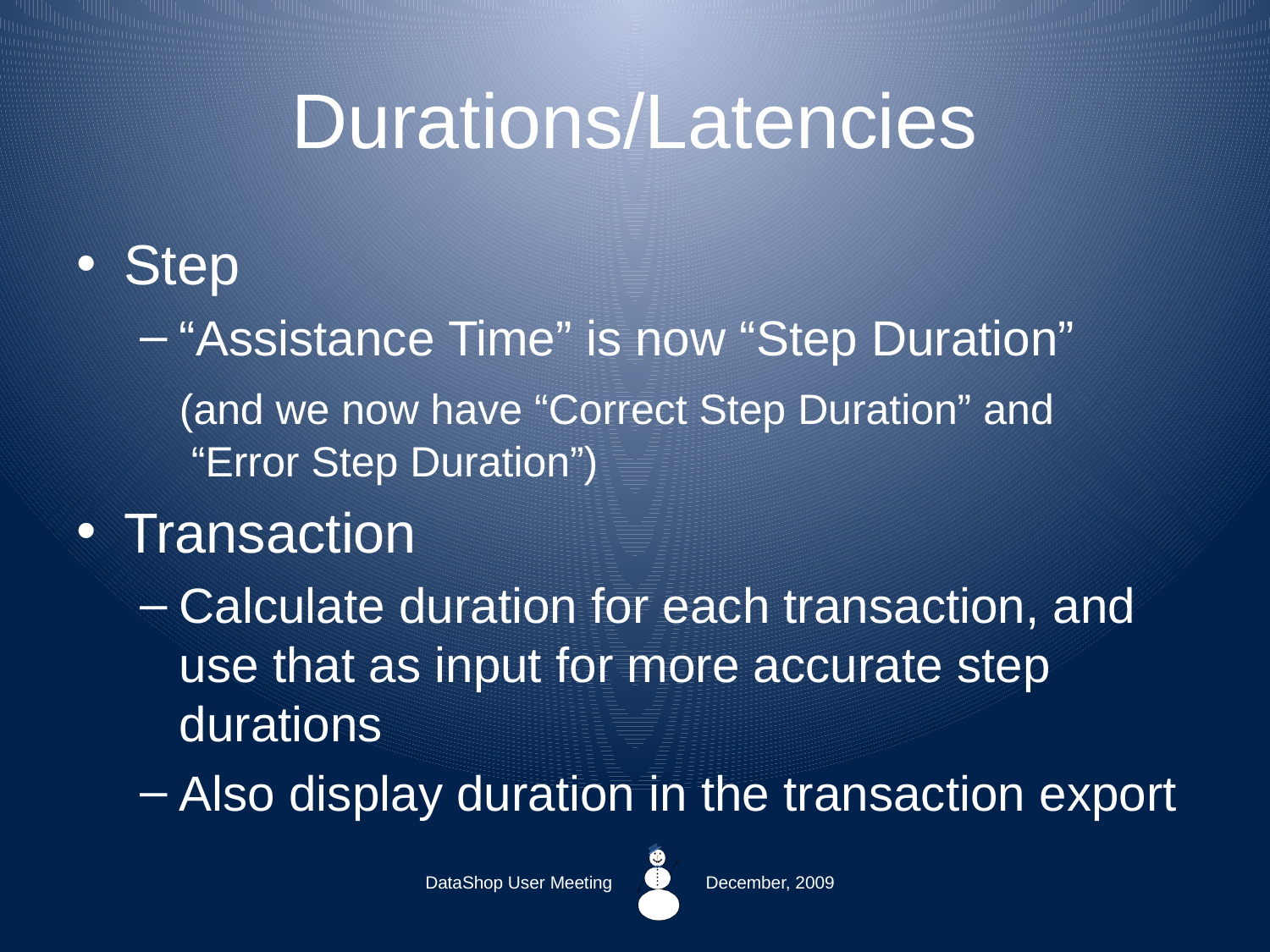

# Durations/Latencies
Step
“Assistance Time” is now “Step Duration”
	(and we now have “Correct Step Duration” and
 “Error Step Duration”)
Transaction
Calculate duration for each transaction, and use that as input for more accurate step durations
Also display duration in the transaction export